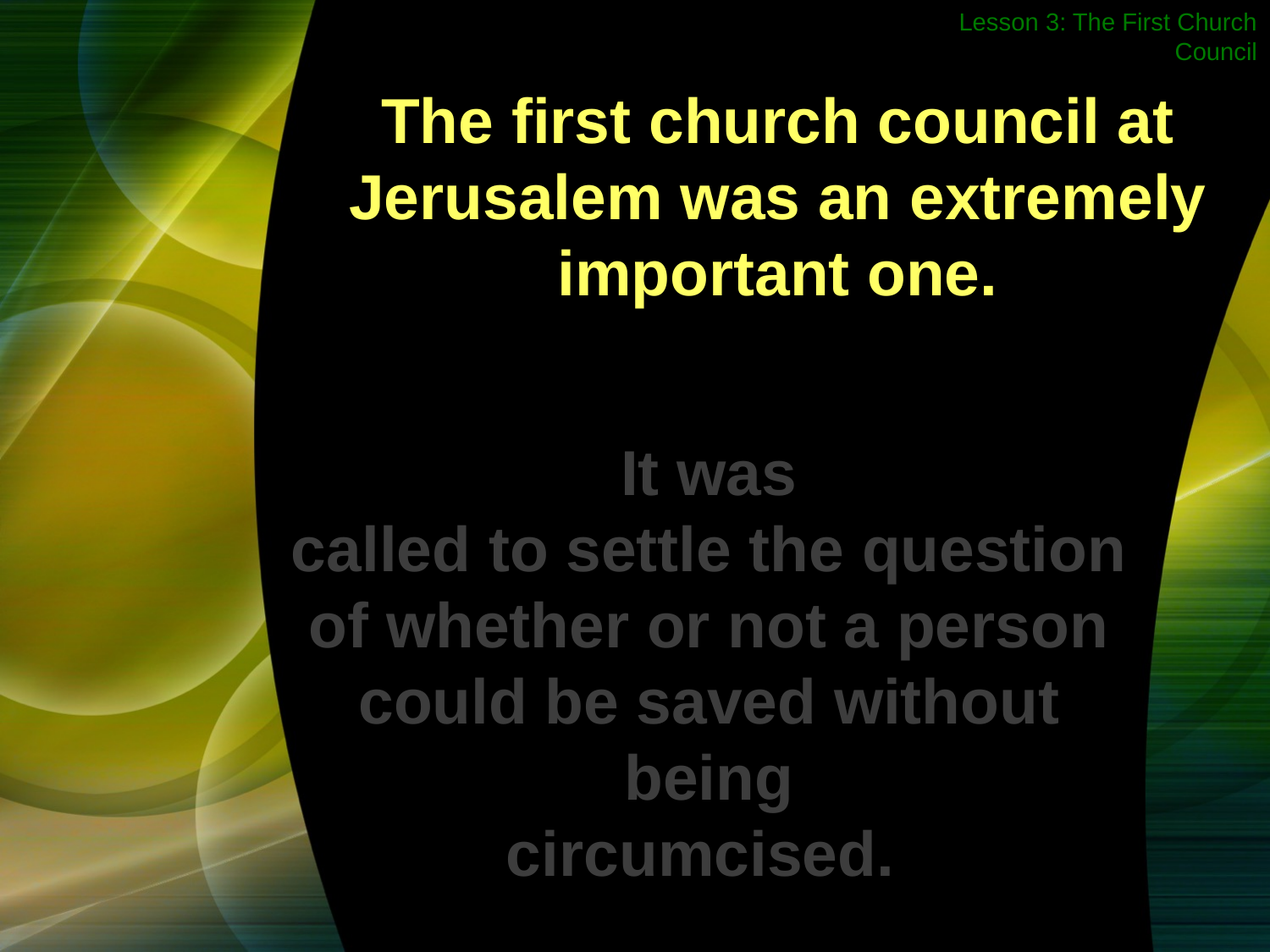

Lesson 3: The First Church Council
The first church council at Jerusalem was an extremely important one.
It was
called to settle the question of whether or not a person could be saved without being
circumcised.